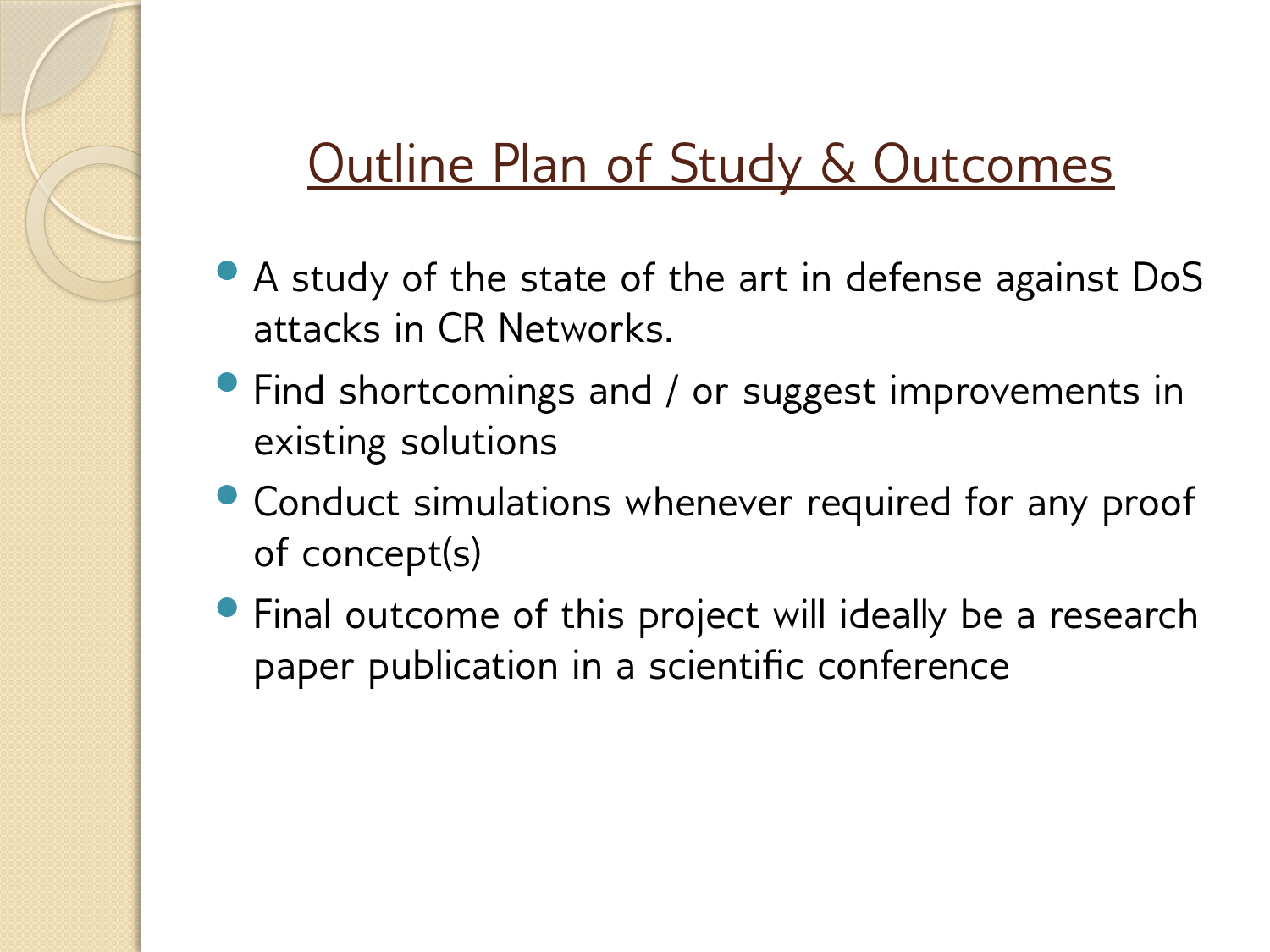

# Outline Plan of Study & Outcomes
A study of the state of the art in defense against DoS attacks in CR Networks.
Find shortcomings and / or suggest improvements in existing solutions
Conduct simulations whenever required for any proof of concept(s)
Final outcome of this project will ideally be a research paper publication in a scientific conference